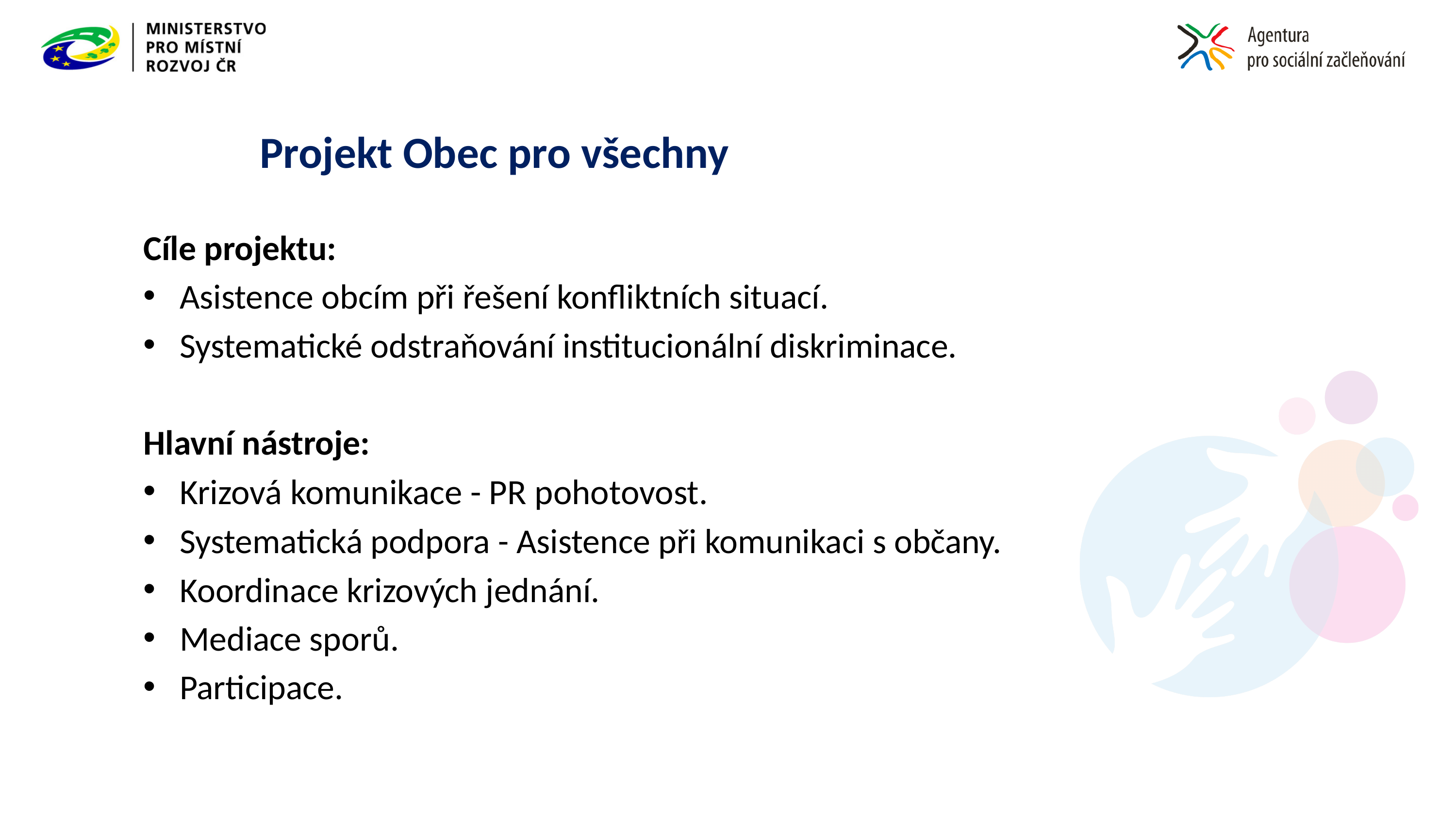

# Projekt Obec pro všechny
Cíle projektu:
Asistence obcím při řešení konfliktních situací.
Systematické odstraňování institucionální diskriminace.

Hlavní nástroje:
Krizová komunikace - PR pohotovost.
Systematická podpora - Asistence při komunikaci s občany.
Koordinace krizových jednání.
Mediace sporů.
Participace.